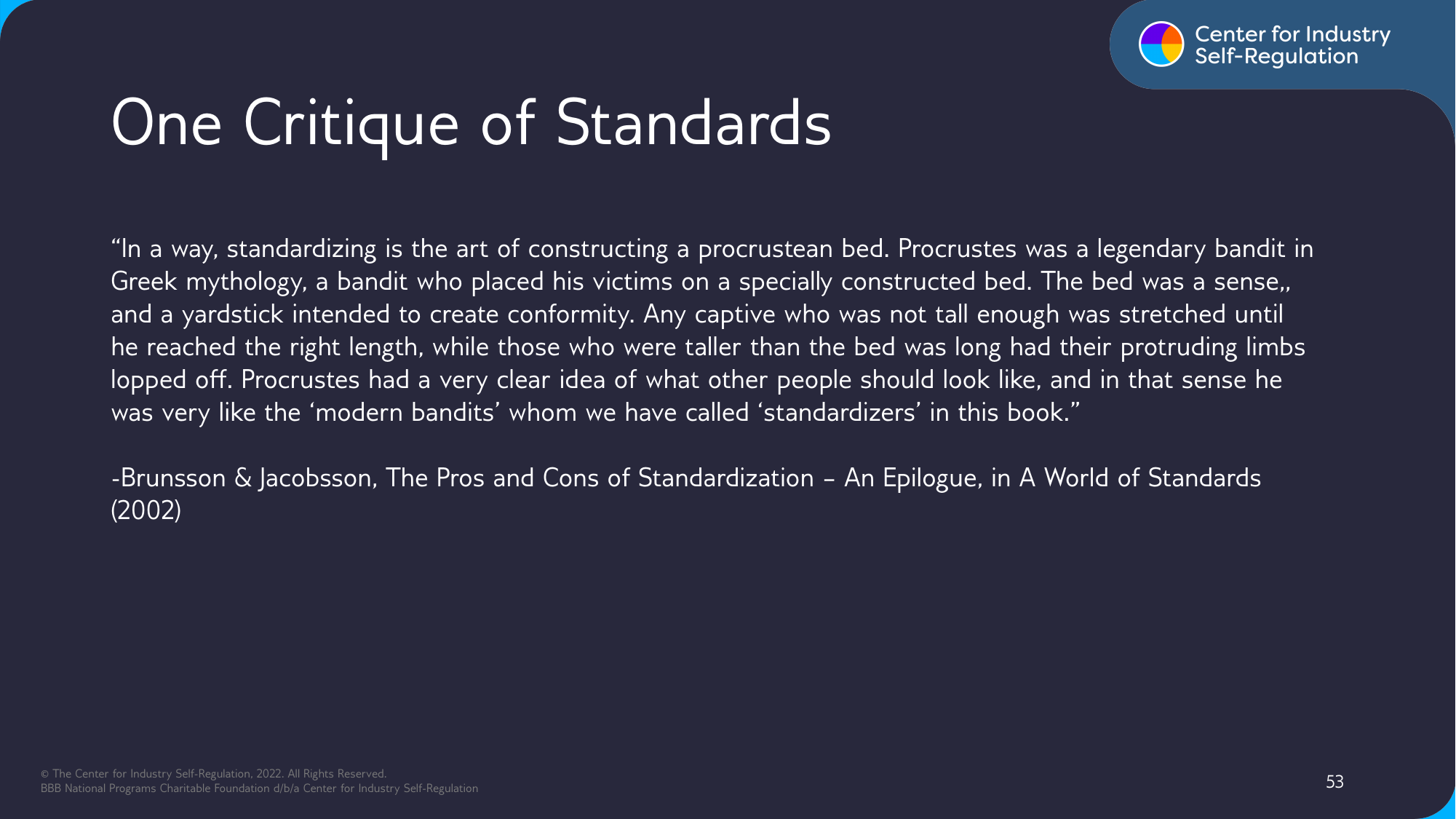

# One Critique of Standards​
“In a way, standardizing is the art of constructing a procrustean bed. Procrustes was a legendary bandit in Greek mythology, a bandit who placed his victims on a specially constructed bed. The bed was a sense,, and a yardstick intended to create conformity. Any captive who was not tall enough was stretched until he reached the right length, while those who were taller than the bed was long had their protruding limbs lopped off. Procrustes had a very clear idea of what other people should look like, and in that sense he was very like the ‘modern bandits’ whom we have called ‘standardizers’ in this book.”​

-Brunsson & Jacobsson, The Pros and Cons of Standardization – An Epilogue, in A World of Standards (2002)
53